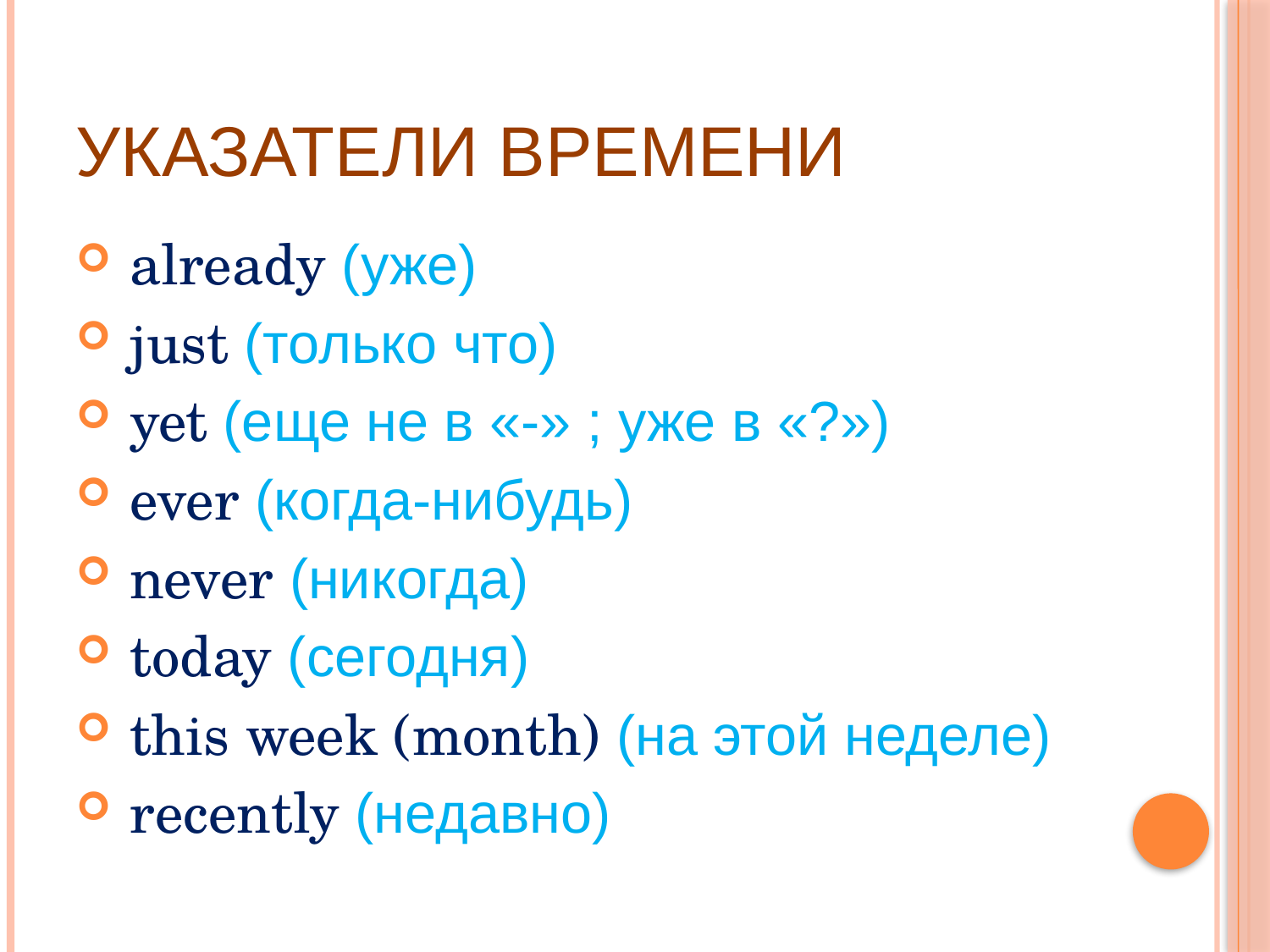

# УКАЗАТЕЛИ ВРЕМЕНИ
 already (уже)
 just (только что)
 yet (еще не в «-» ; уже в «?»)
 ever (когда-нибудь)
 never (никогда)
 today (сегодня)
 this week (month) (на этой неделе)
 recently (недавно)